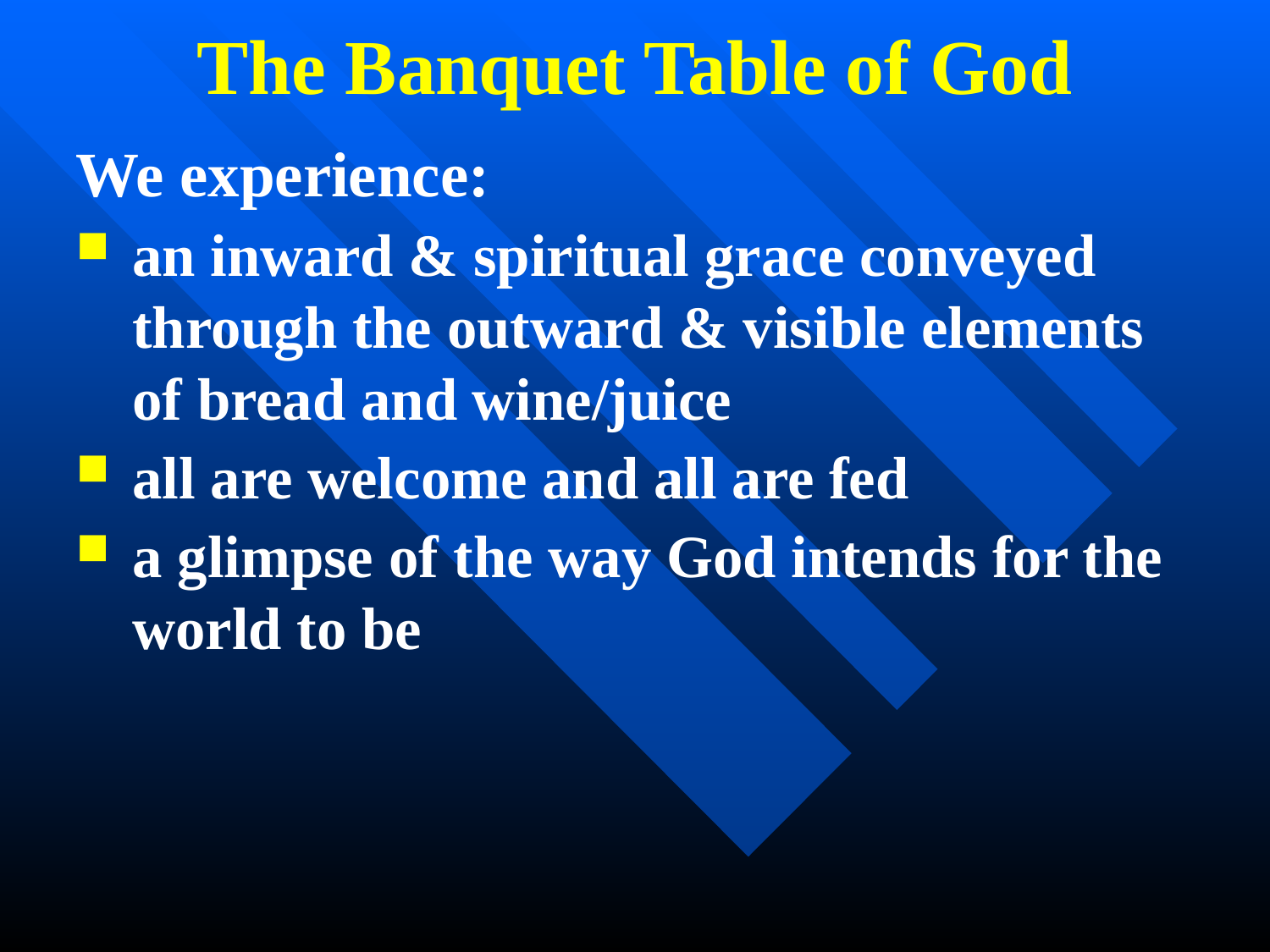

The Banquet Table of God
We experience:
an inward & spiritual grace conveyed through the outward & visible elements of bread and wine/juice
all are welcome and all are fed
a glimpse of the way God intends for the world to be